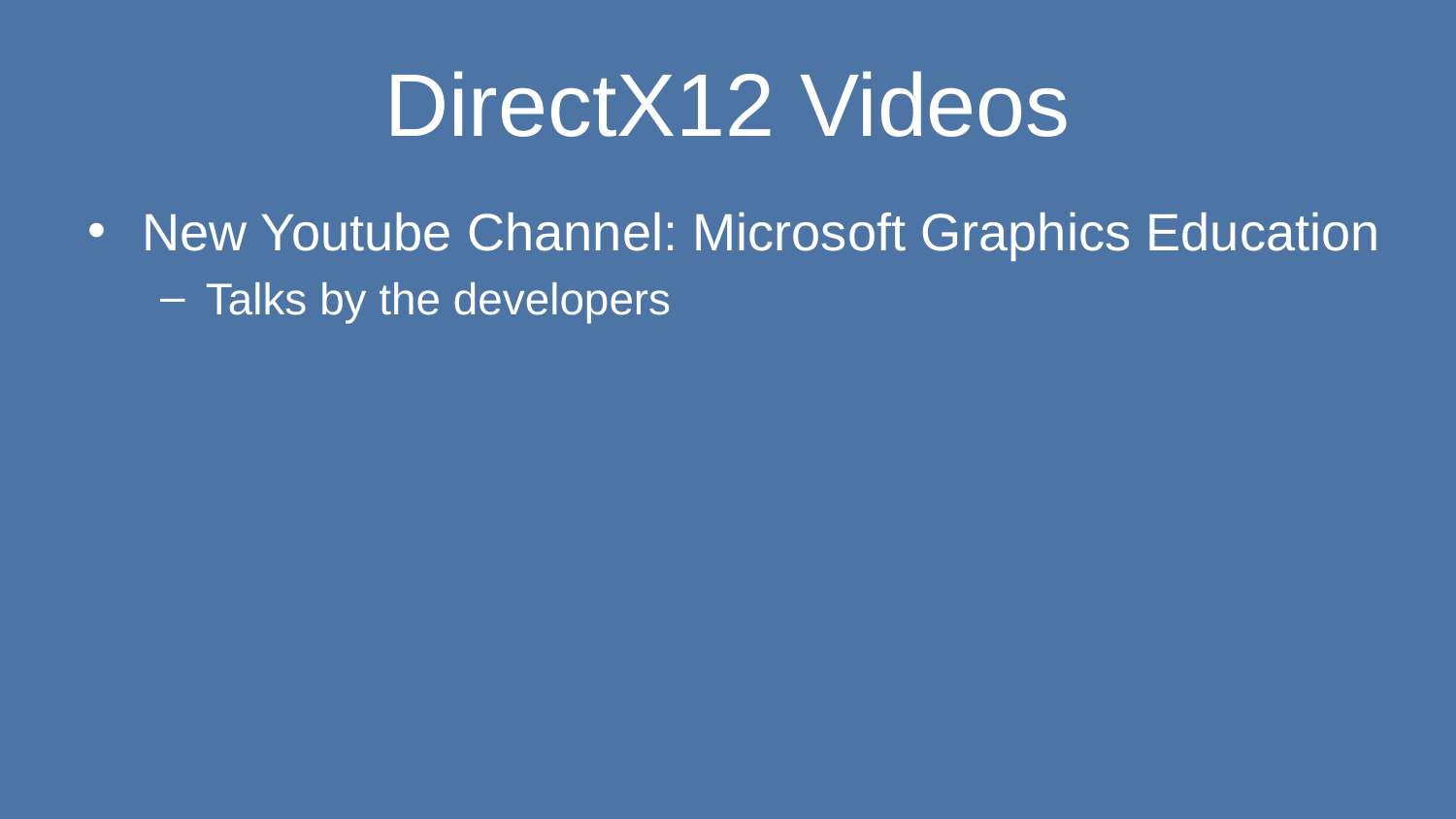

# DirectX12 Videos
New Youtube Channel: Microsoft Graphics Education
Talks by the developers